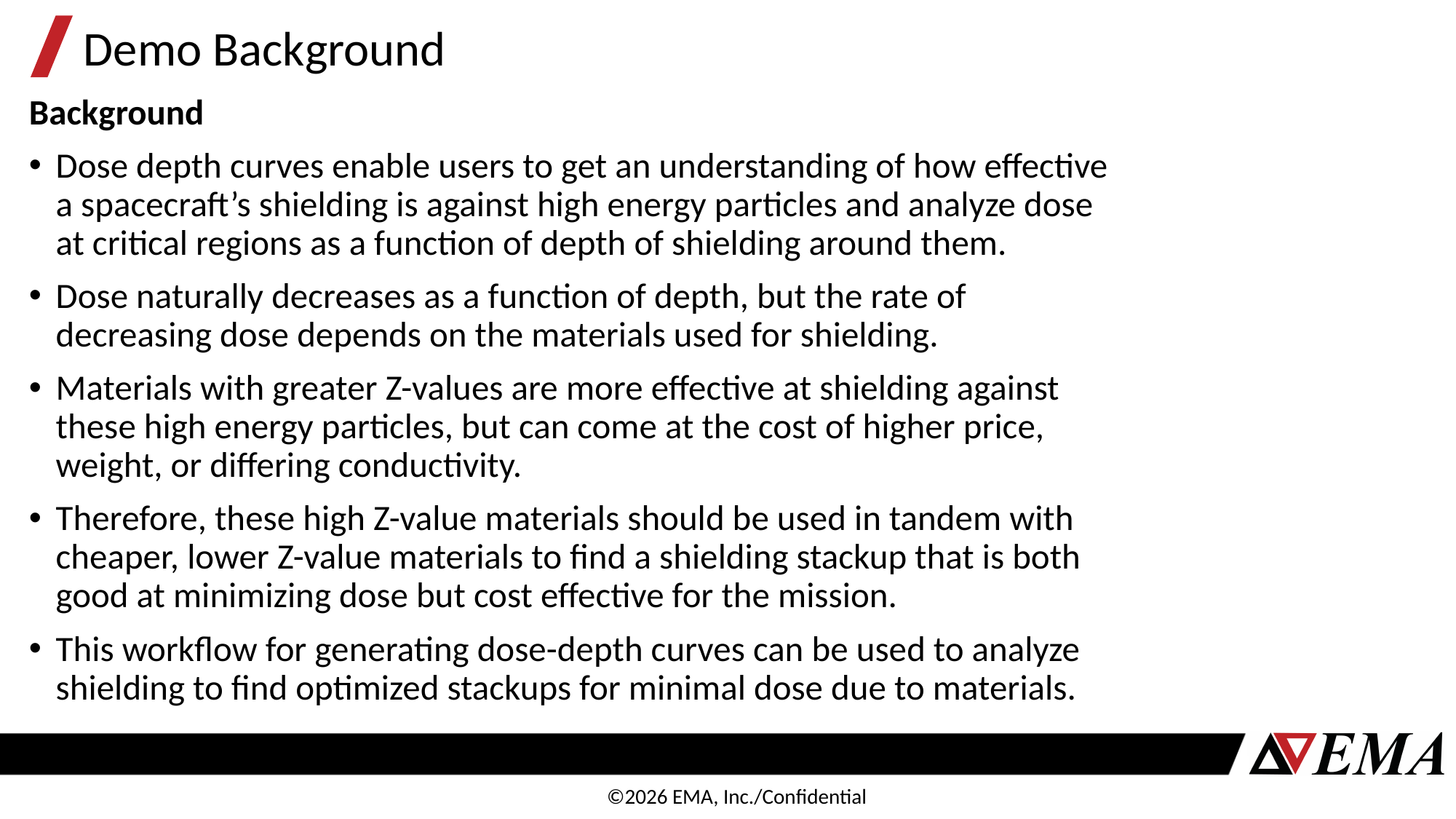

# Demo Background
Background
Dose depth curves enable users to get an understanding of how effective a spacecraft’s shielding is against high energy particles and analyze dose at critical regions as a function of depth of shielding around them.
Dose naturally decreases as a function of depth, but the rate of decreasing dose depends on the materials used for shielding.
Materials with greater Z-values are more effective at shielding against these high energy particles, but can come at the cost of higher price, weight, or differing conductivity.
Therefore, these high Z-value materials should be used in tandem with cheaper, lower Z-value materials to find a shielding stackup that is both good at minimizing dose but cost effective for the mission.
This workflow for generating dose-depth curves can be used to analyze shielding to find optimized stackups for minimal dose due to materials.